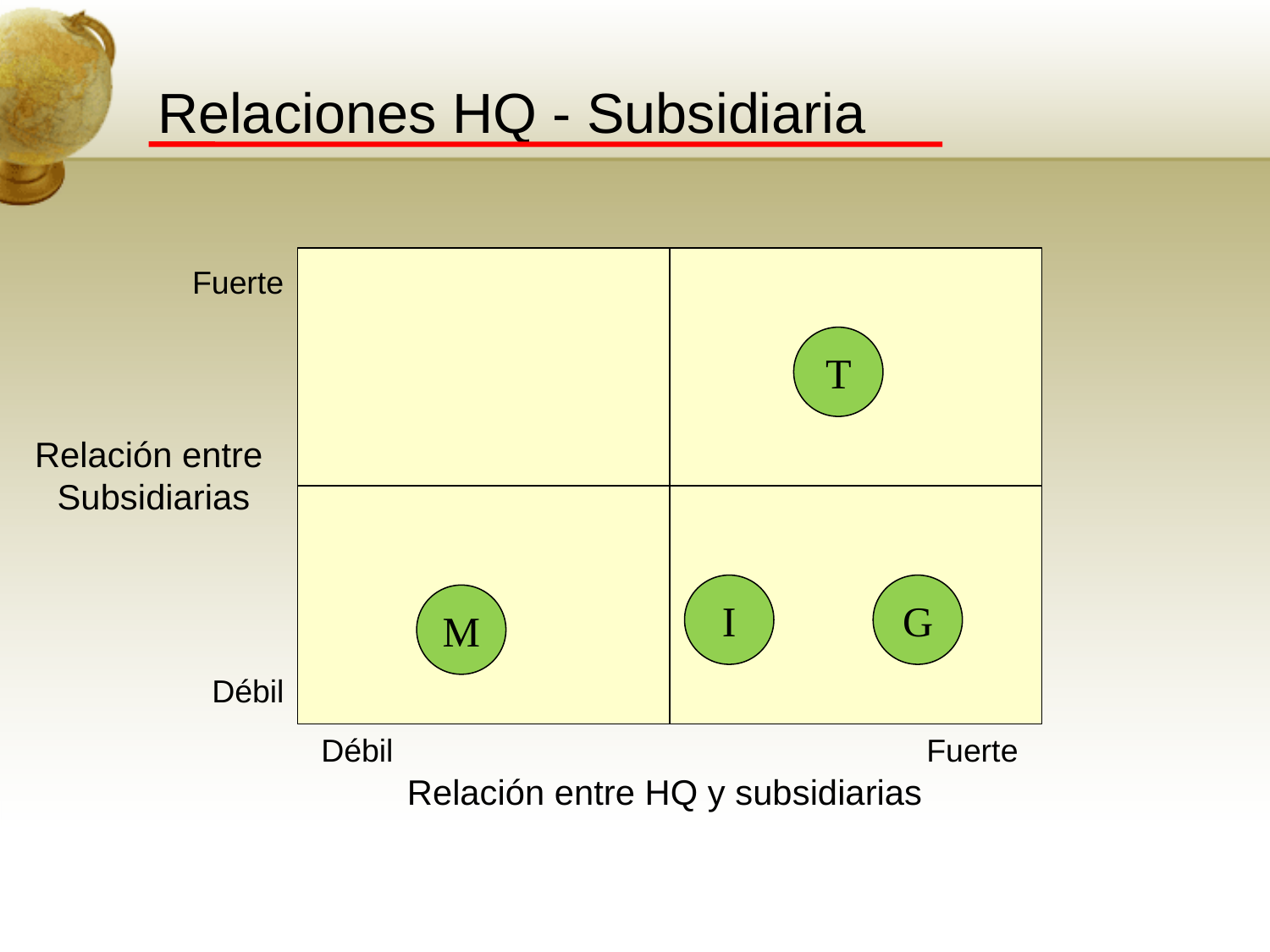

# Relaciones HQ - Subsidiaria

Fuerte
T
Relación entre
Subsidiarias
I
G
M
Débil
Débil
Fuerte
Relación entre HQ y subsidiarias